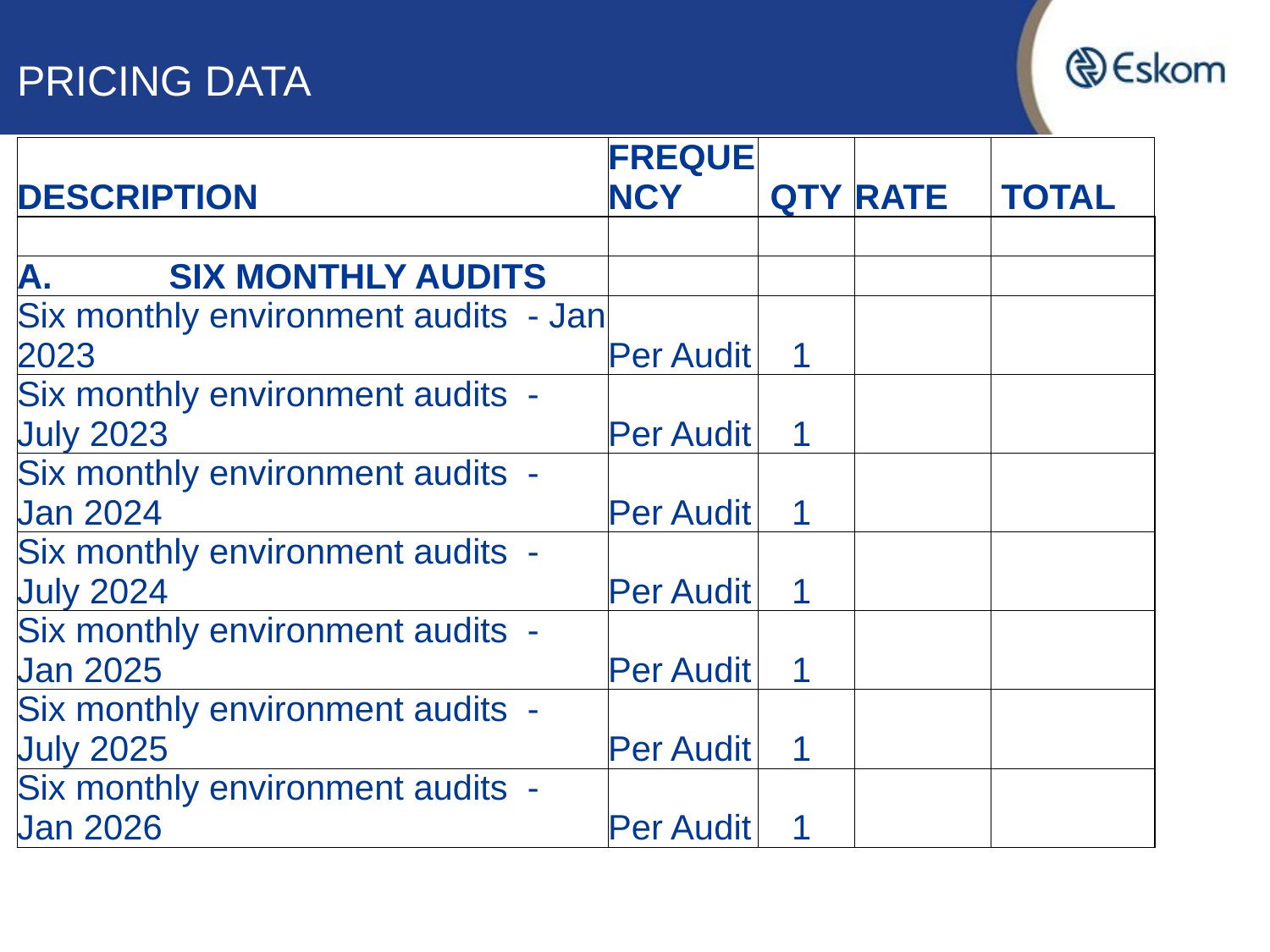

# PRICING DATA
| DESCRIPTION | FREQUENCY | QTY | RATE | TOTAL |
| --- | --- | --- | --- | --- |
|  |  |  |  |  |
| A. SIX MONTHLY AUDITS |  |  |  |  |
| Six monthly environment audits - Jan 2023 | Per Audit | 1 |  |  |
| Six monthly environment audits - July 2023 | Per Audit | 1 |  |  |
| Six monthly environment audits - Jan 2024 | Per Audit | 1 |  |  |
| Six monthly environment audits - July 2024 | Per Audit | 1 |  |  |
| Six monthly environment audits - Jan 2025 | Per Audit | 1 |  |  |
| Six monthly environment audits - July 2025 | Per Audit | 1 |  |  |
| Six monthly environment audits - Jan 2026 | Per Audit | 1 |  |  |

.